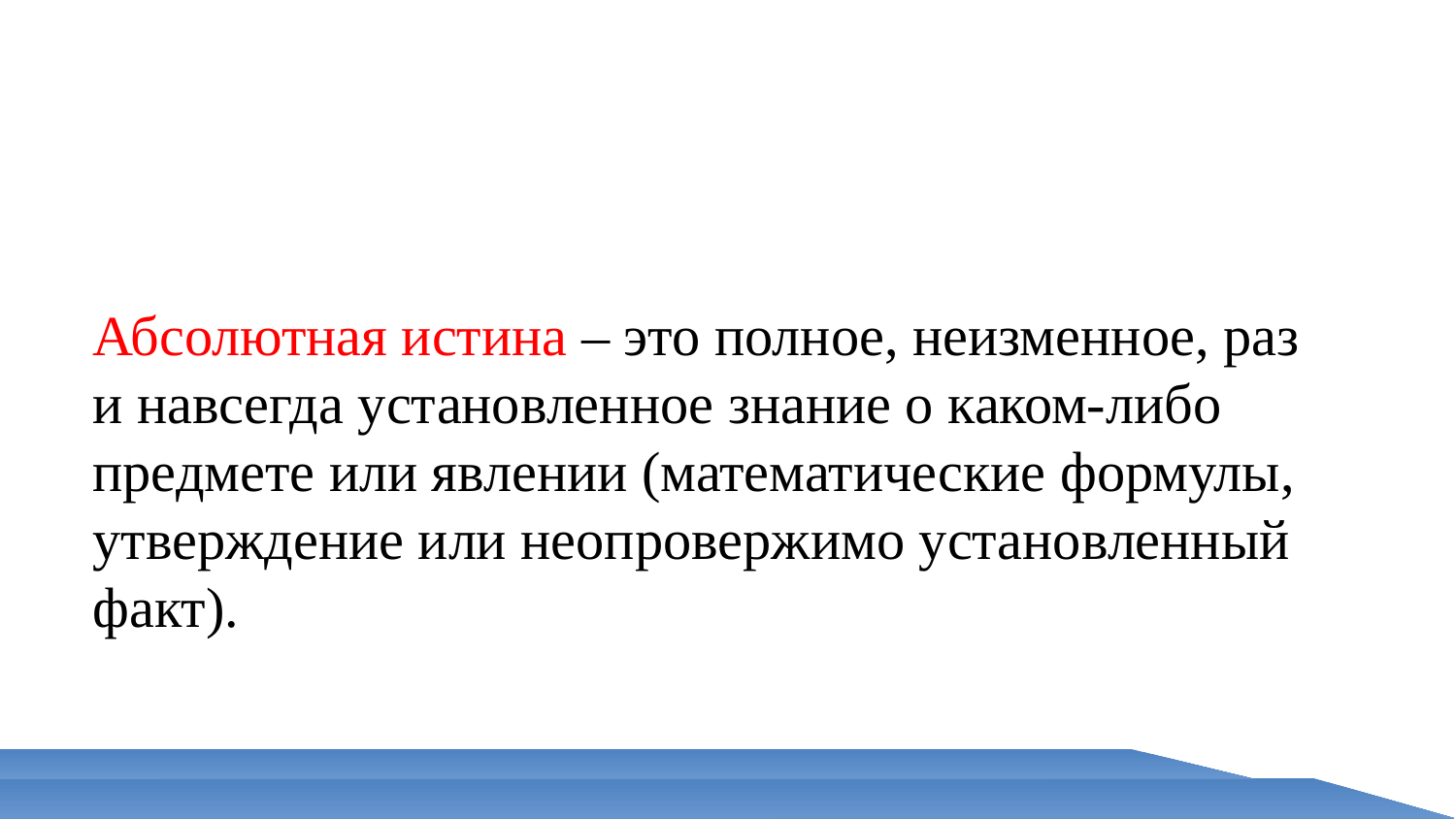

Санкт-Петербургская академия постдипломного педагогического образования
Абсолютная истина – это полное, неизменное, раз и навсегда установленное знание о каком-либо предмете или явлении (математические формулы, утверждение или неопровержимо установленный факт).